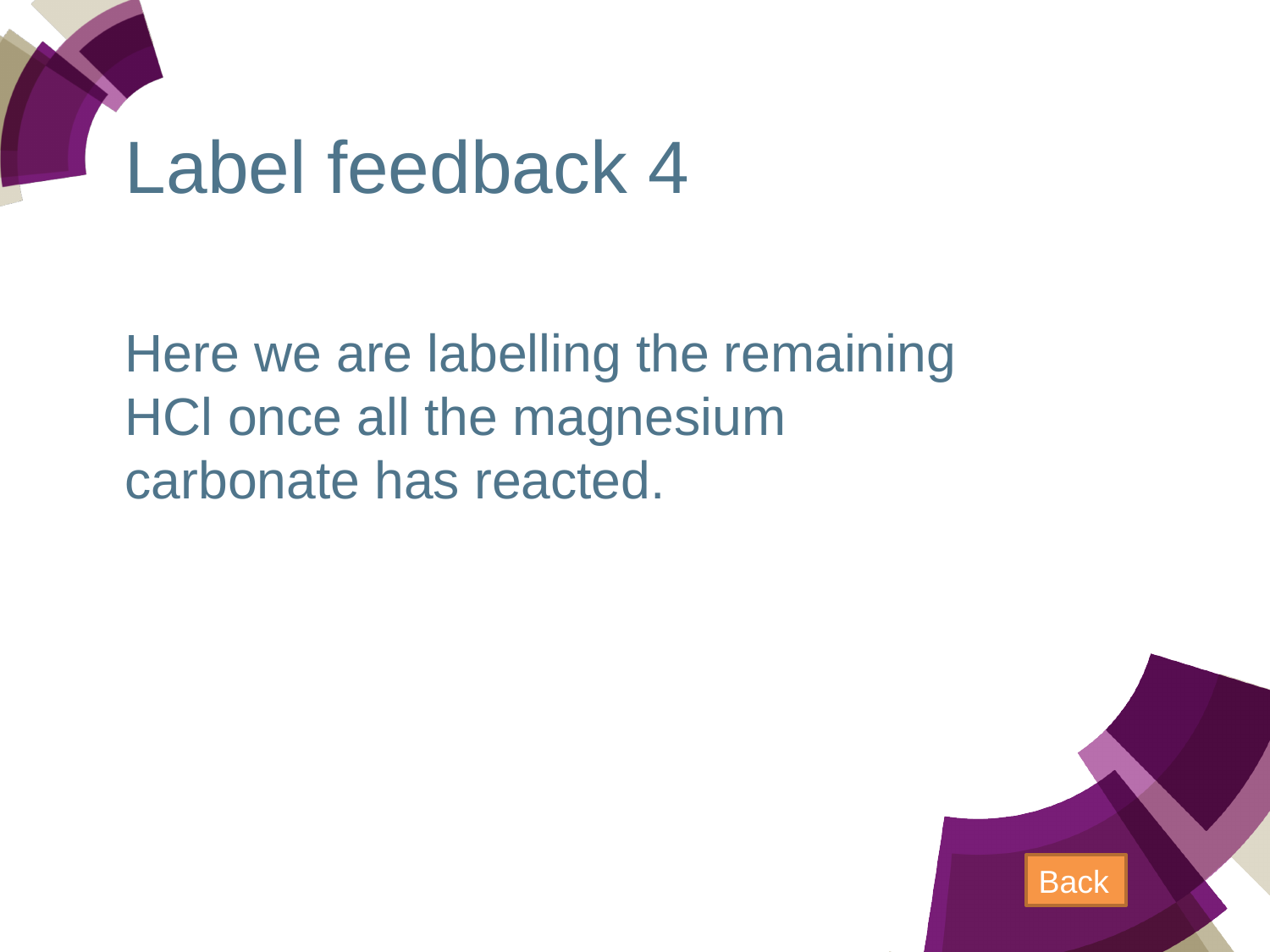

# Label feedback 4
Here we are labelling the remaining HCl once all the magnesium carbonate has reacted.
Back